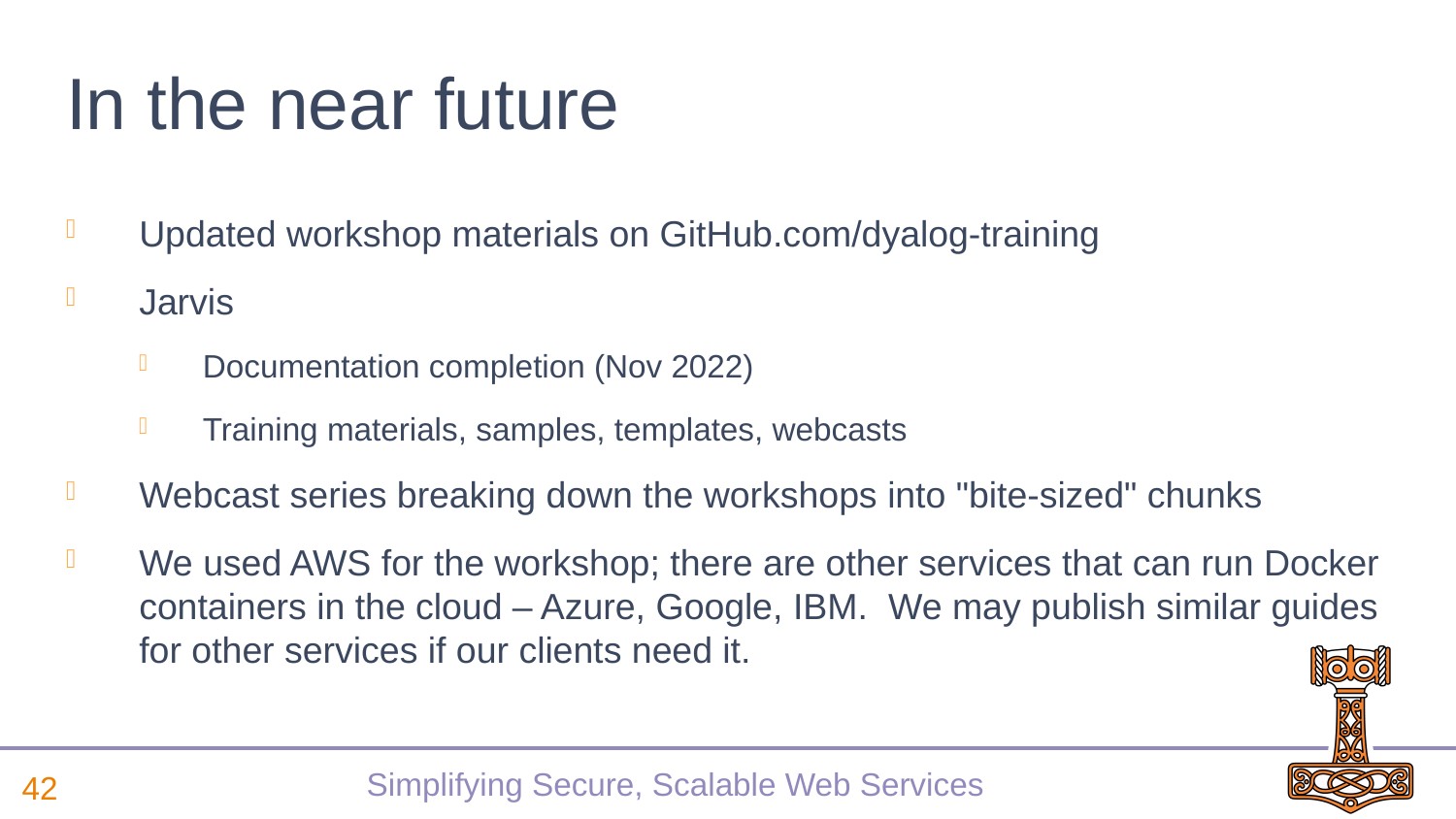

# In the near future
Updated workshop materials on GitHub.com/dyalog-training
Jarvis
Documentation completion (Nov 2022)
Training materials, samples, templates, webcasts
Webcast series breaking down the workshops into "bite-sized" chunks
We used AWS for the workshop; there are other services that can run Docker containers in the cloud – Azure, Google, IBM.  We may publish similar guides for other services if our clients need it.